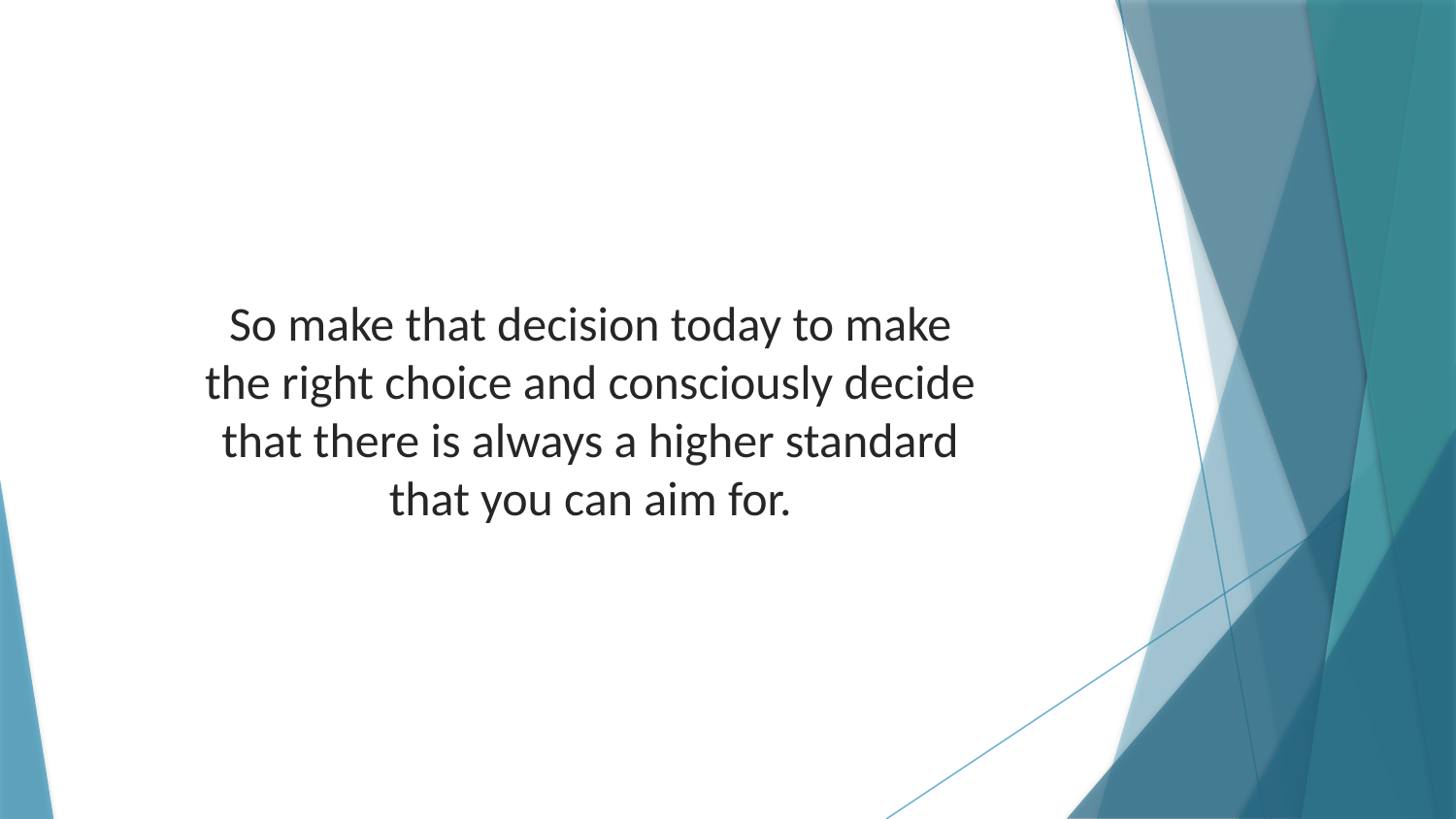

So make that decision today to make the right choice and consciously decide that there is always a higher standard that you can aim for.